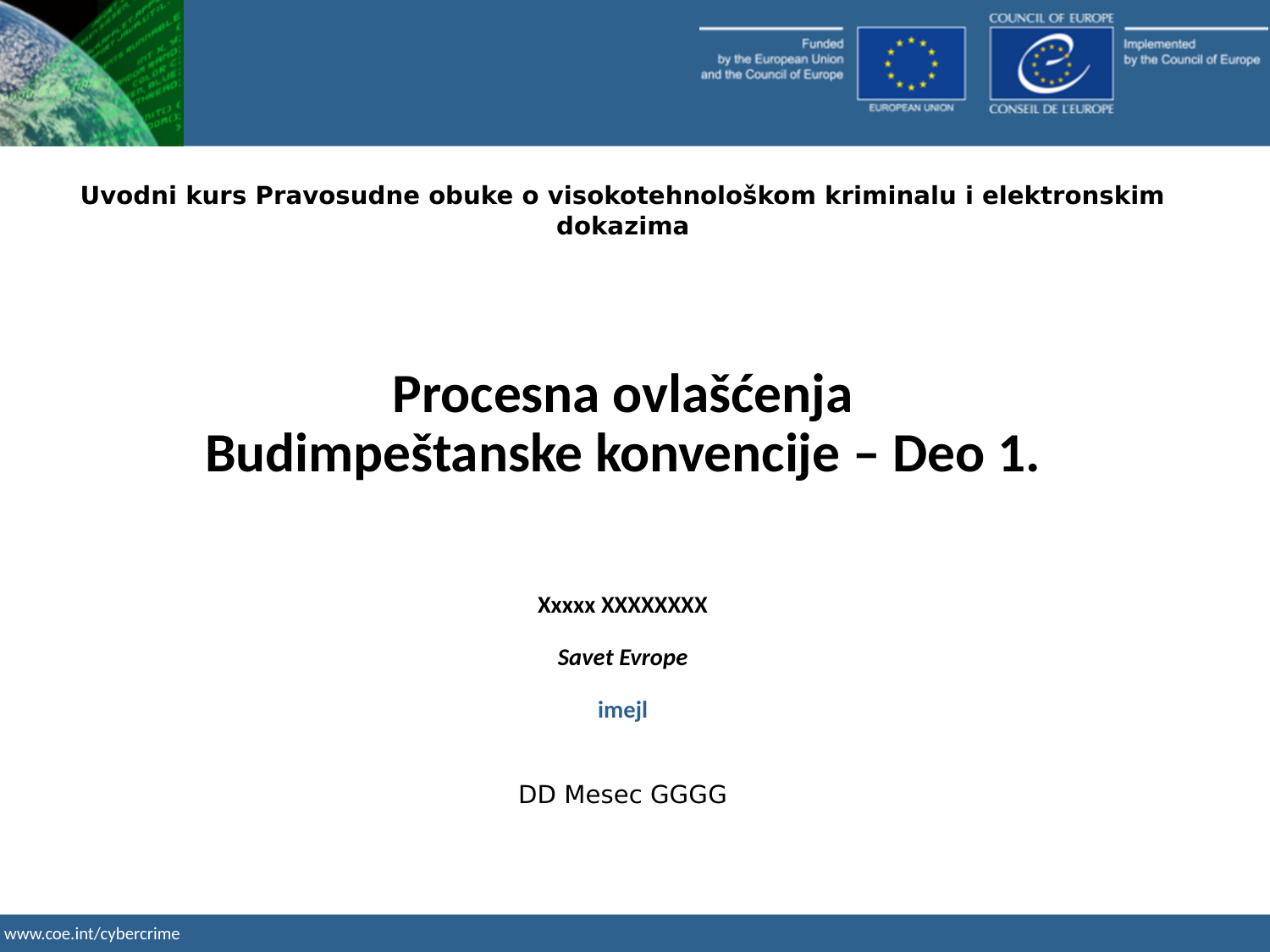

Uvodni kurs Pravosudne obuke o visokotehnološkom kriminalu i elektronskim dokazima
Procesna ovlašćenja
Budimpeštanske konvencije – Deo 1.

Xxxxx XXXXXXXX

Savet Evrope

imejl

DD Mesec GGGG